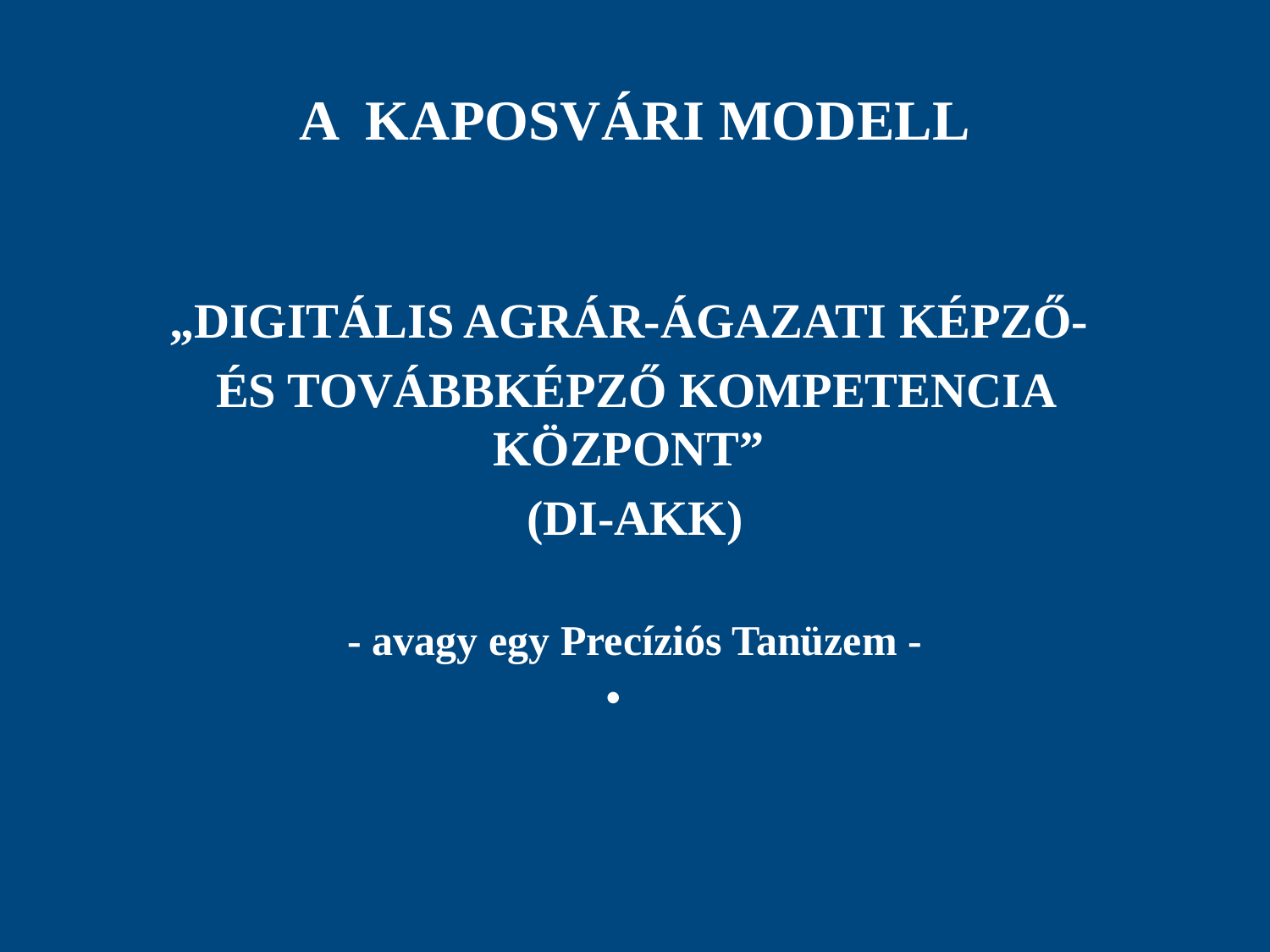

# A  KAPOSVÁRI MODELL

„DIGITÁLIS AGRÁR-ÁGAZATI KÉPZŐ-
ÉS TOVÁBBKÉPZŐ KOMPETENCIA KÖZPONT”
(DI-AKK)

- avagy egy Precíziós Tanüzem -